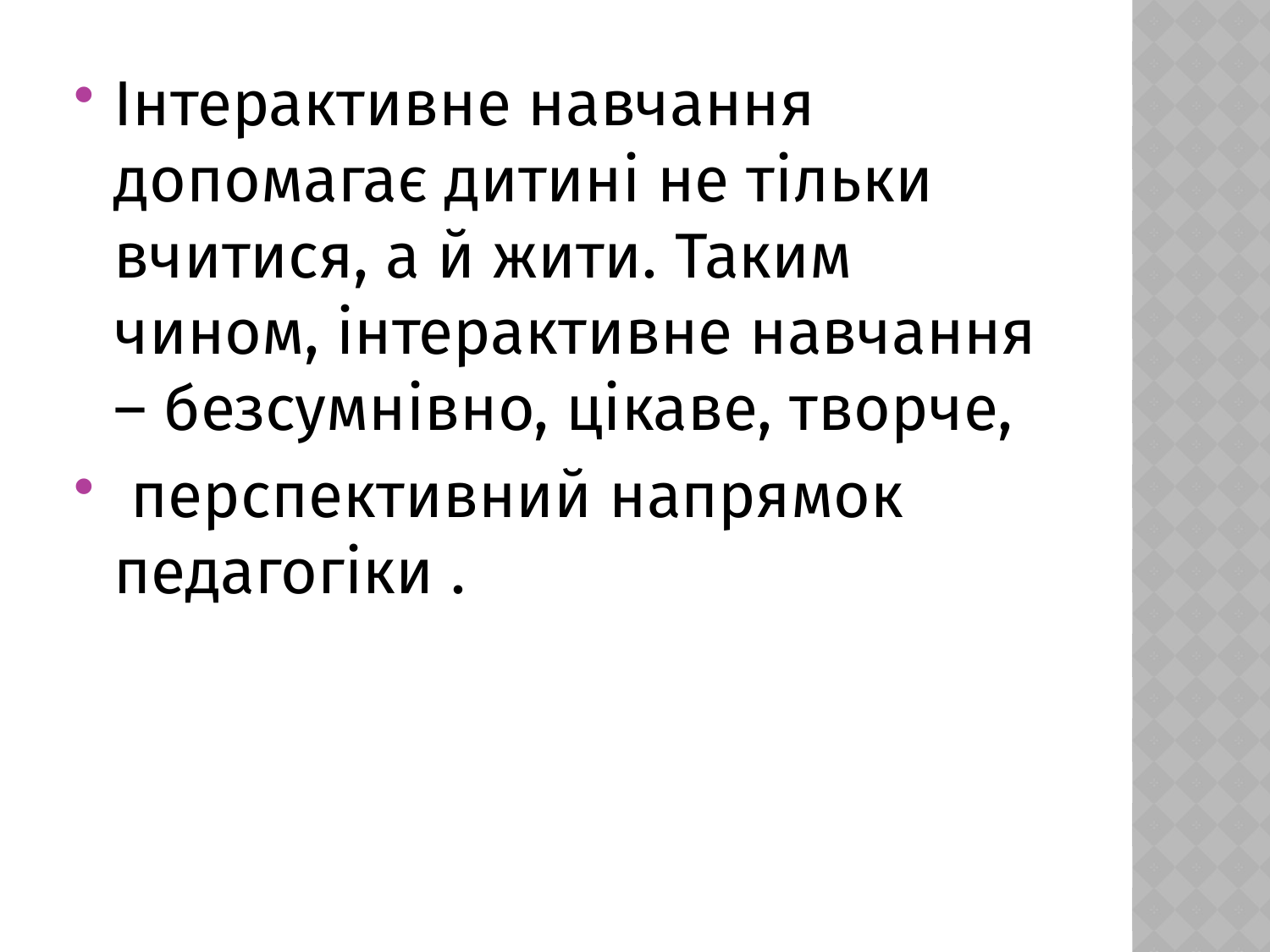

#
Інтерактивне навчання допомагає дитині не тільки вчитися, а й жити. Таким чином, інтерактивне навчання – безсумнівно, цікаве, творче,
 перспективний напрямок педагогіки .